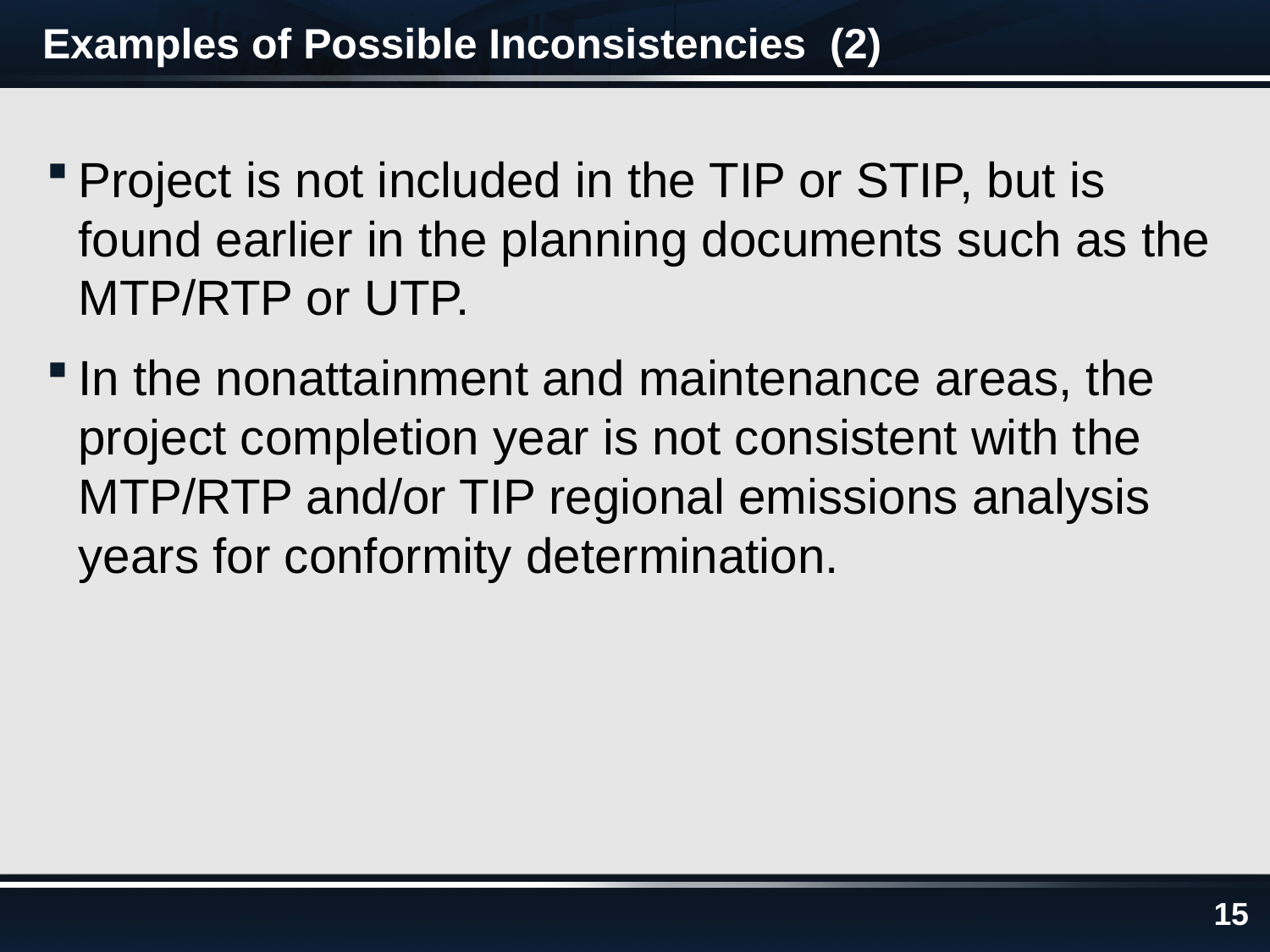

# Examples of Possible Inconsistencies  (2)
Project is not included in the TIP or STIP, but is found earlier in the planning documents such as the MTP/RTP or UTP.
In the nonattainment and maintenance areas, the project completion year is not consistent with the MTP/RTP and/or TIP regional emissions analysis years for conformity determination.